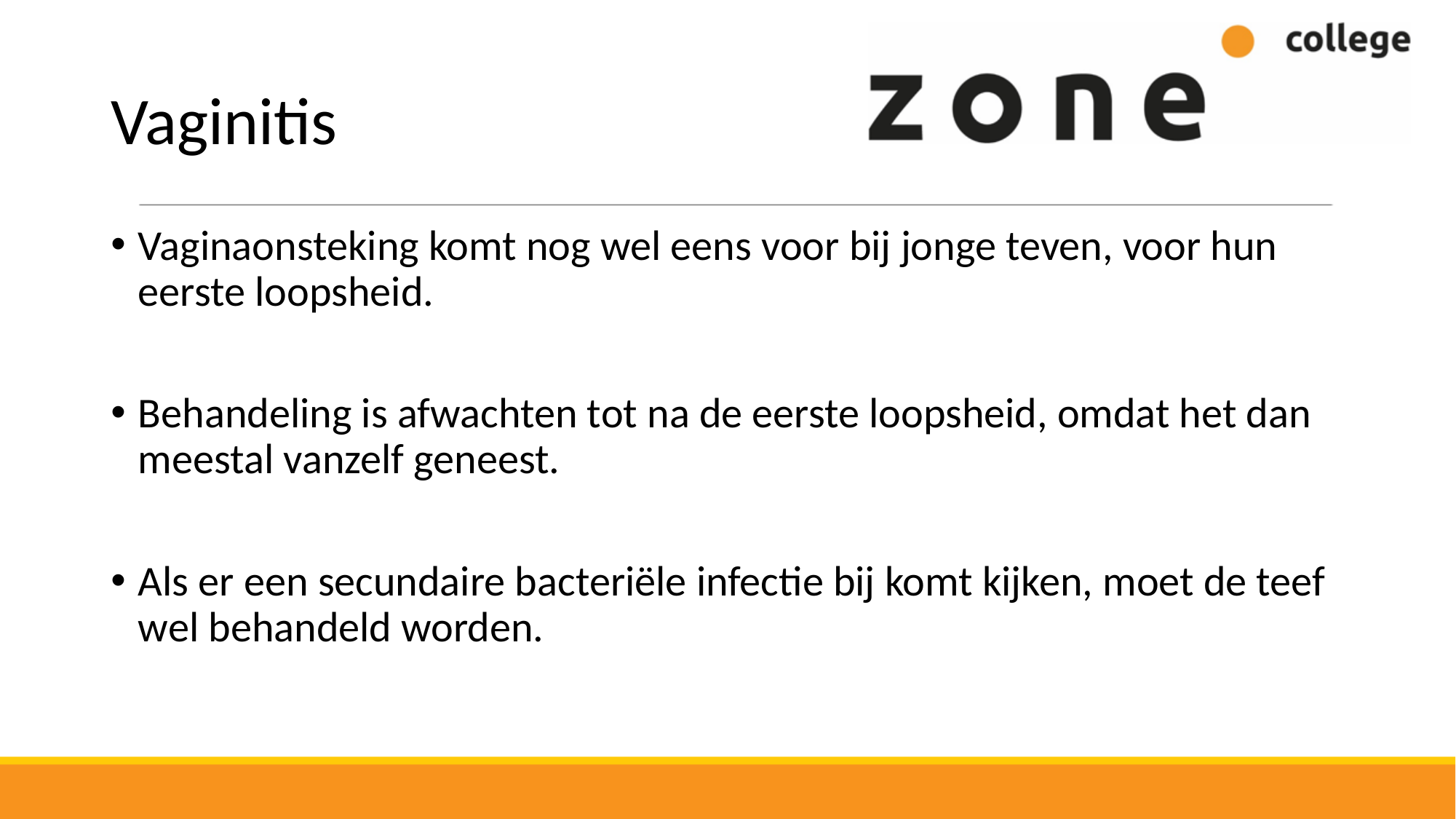

# Vaginitis
Vaginaonsteking komt nog wel eens voor bij jonge teven, voor hun eerste loopsheid.

Behandeling is afwachten tot na de eerste loopsheid, omdat het dan meestal vanzelf geneest.

Als er een secundaire bacteriële infectie bij komt kijken, moet de teef wel behandeld worden.